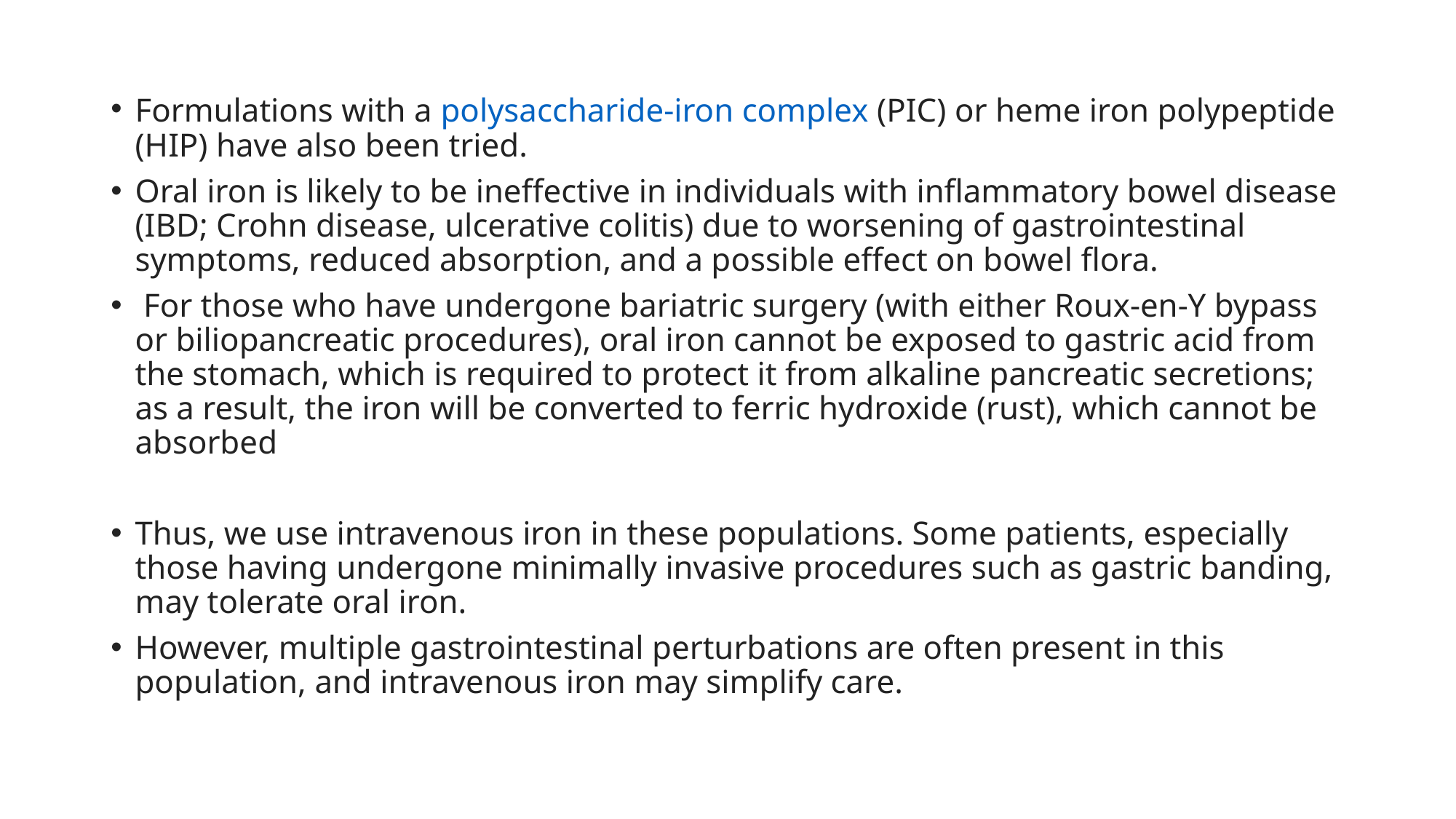

Formulations with a polysaccharide-iron complex (PIC) or heme iron polypeptide (HIP) have also been tried.
Oral iron is likely to be ineffective in individuals with inflammatory bowel disease (IBD; Crohn disease, ulcerative colitis) due to worsening of gastrointestinal symptoms, reduced absorption, and a possible effect on bowel flora.
 For those who have undergone bariatric surgery (with either Roux-en-Y bypass or biliopancreatic procedures), oral iron cannot be exposed to gastric acid from the stomach, which is required to protect it from alkaline pancreatic secretions; as a result, the iron will be converted to ferric hydroxide (rust), which cannot be absorbed

Thus, we use intravenous iron in these populations. Some patients, especially those having undergone minimally invasive procedures such as gastric banding, may tolerate oral iron.
However, multiple gastrointestinal perturbations are often present in this population, and intravenous iron may simplify care.